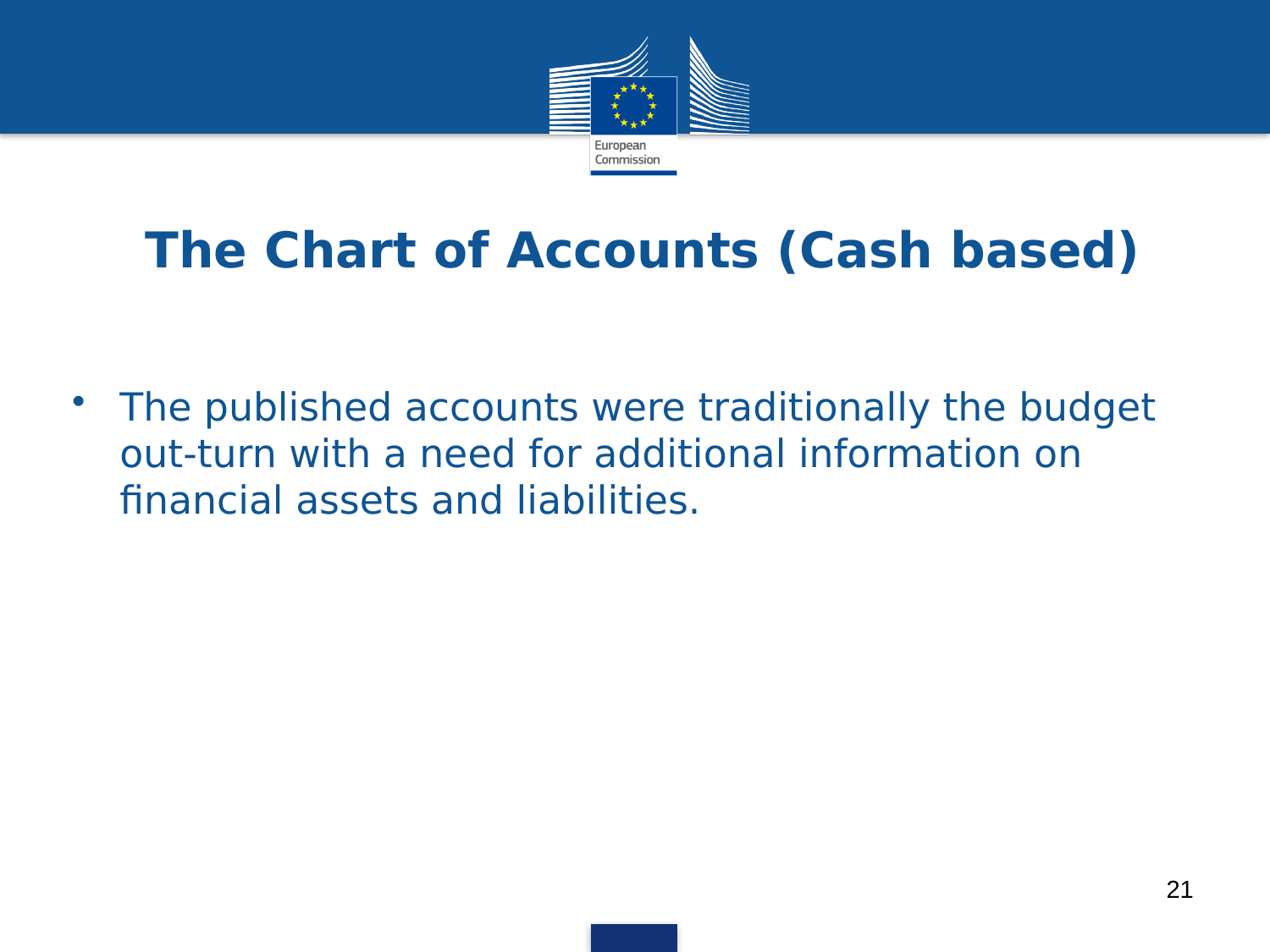

# The Chart of Accounts (Cash based)
The published accounts were traditionally the budget out-turn with a need for additional information on financial assets and liabilities.

21